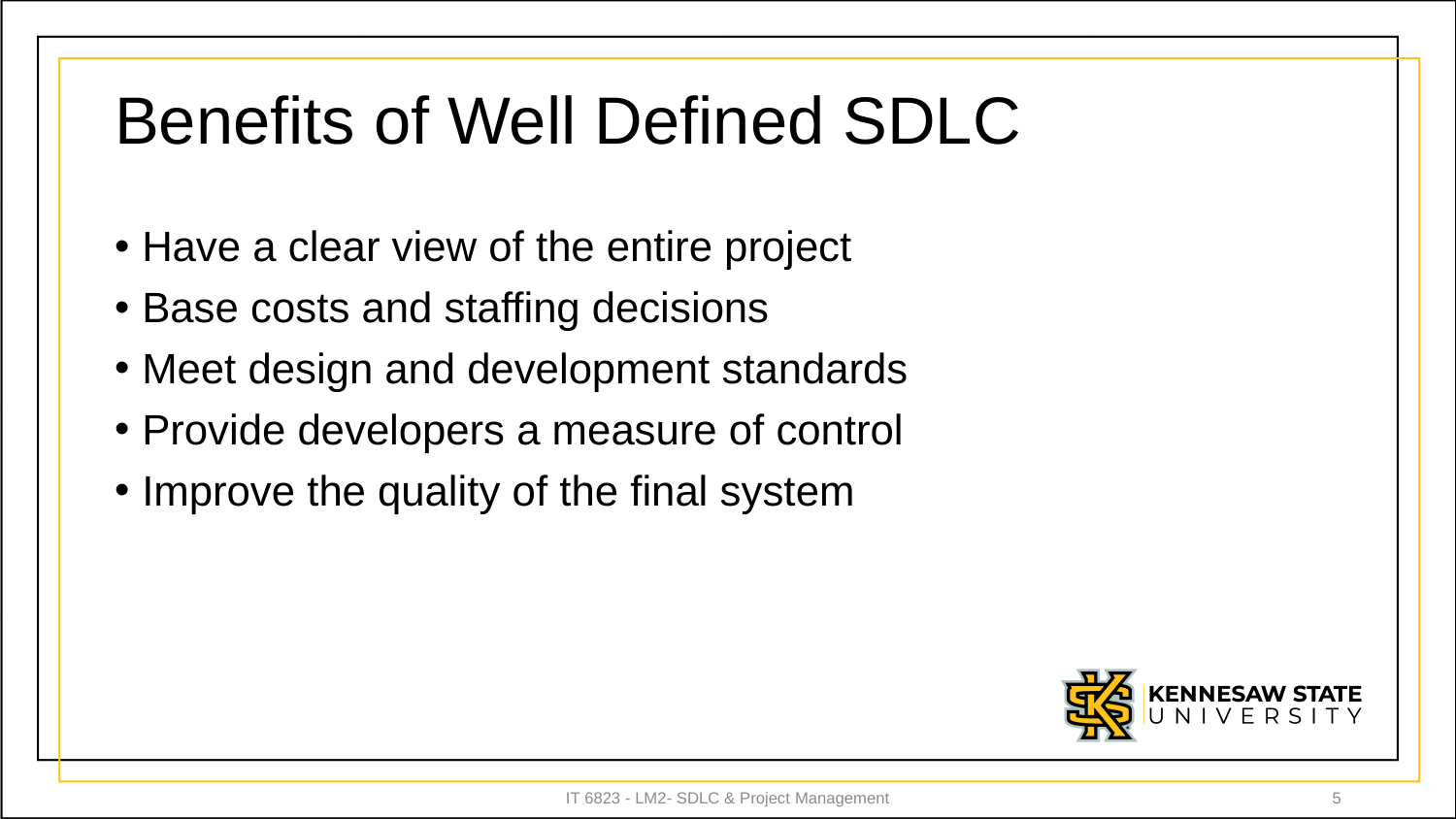

# Benefits of Well Defined SDLC
Have a clear view of the entire project
Base costs and staffing decisions
Meet design and development standards
Provide developers a measure of control
Improve the quality of the final system

IT 6823 - LM2- SDLC & Project Management
5